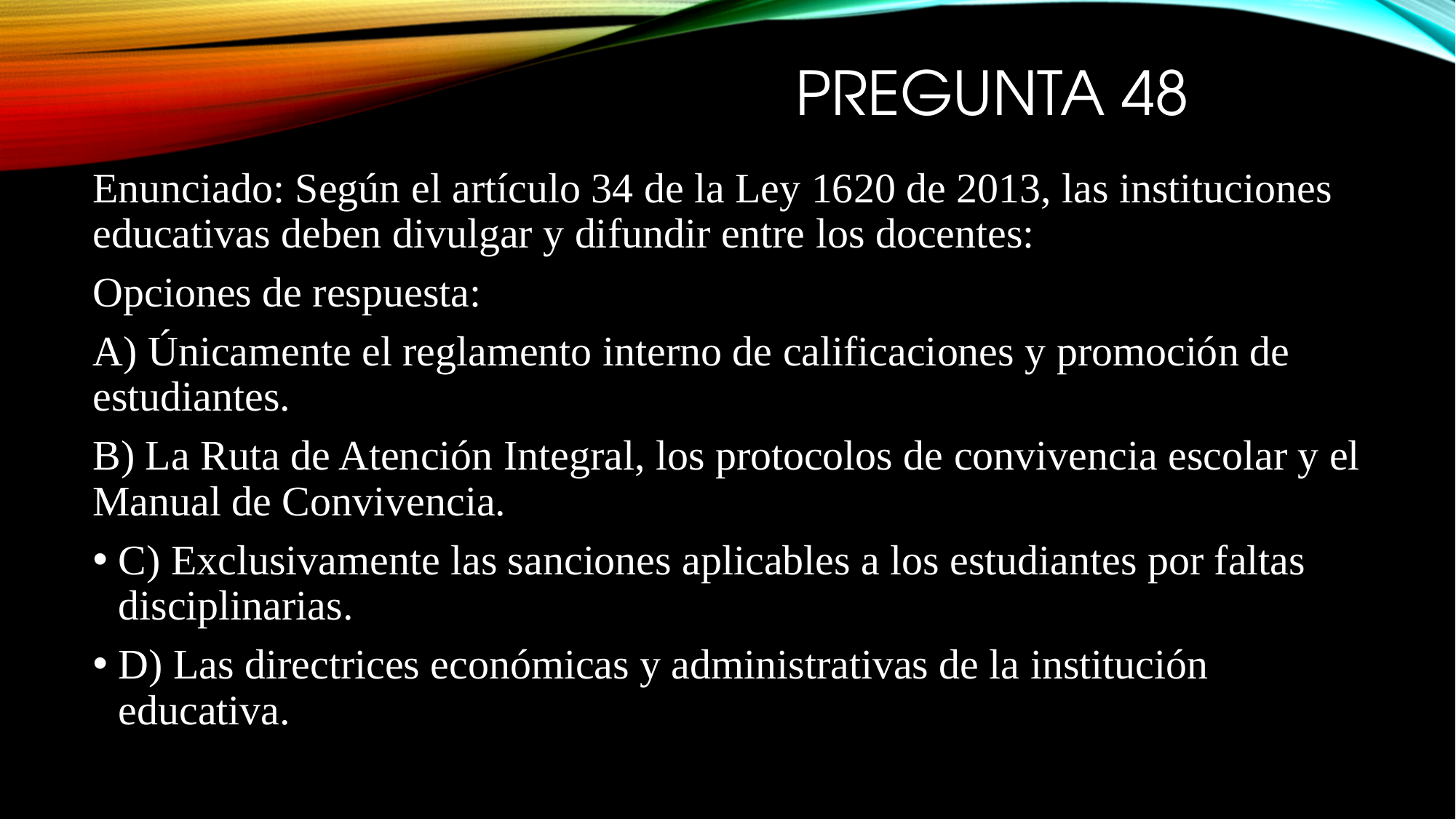

# PREGUNTA 48
Enunciado: Según el artículo 34 de la Ley 1620 de 2013, las instituciones educativas deben divulgar y difundir entre los docentes:
Opciones de respuesta:
A) Únicamente el reglamento interno de calificaciones y promoción de estudiantes.
B) La Ruta de Atención Integral, los protocolos de convivencia escolar y el Manual de Convivencia.
C) Exclusivamente las sanciones aplicables a los estudiantes por faltas disciplinarias.
D) Las directrices económicas y administrativas de la institución educativa.